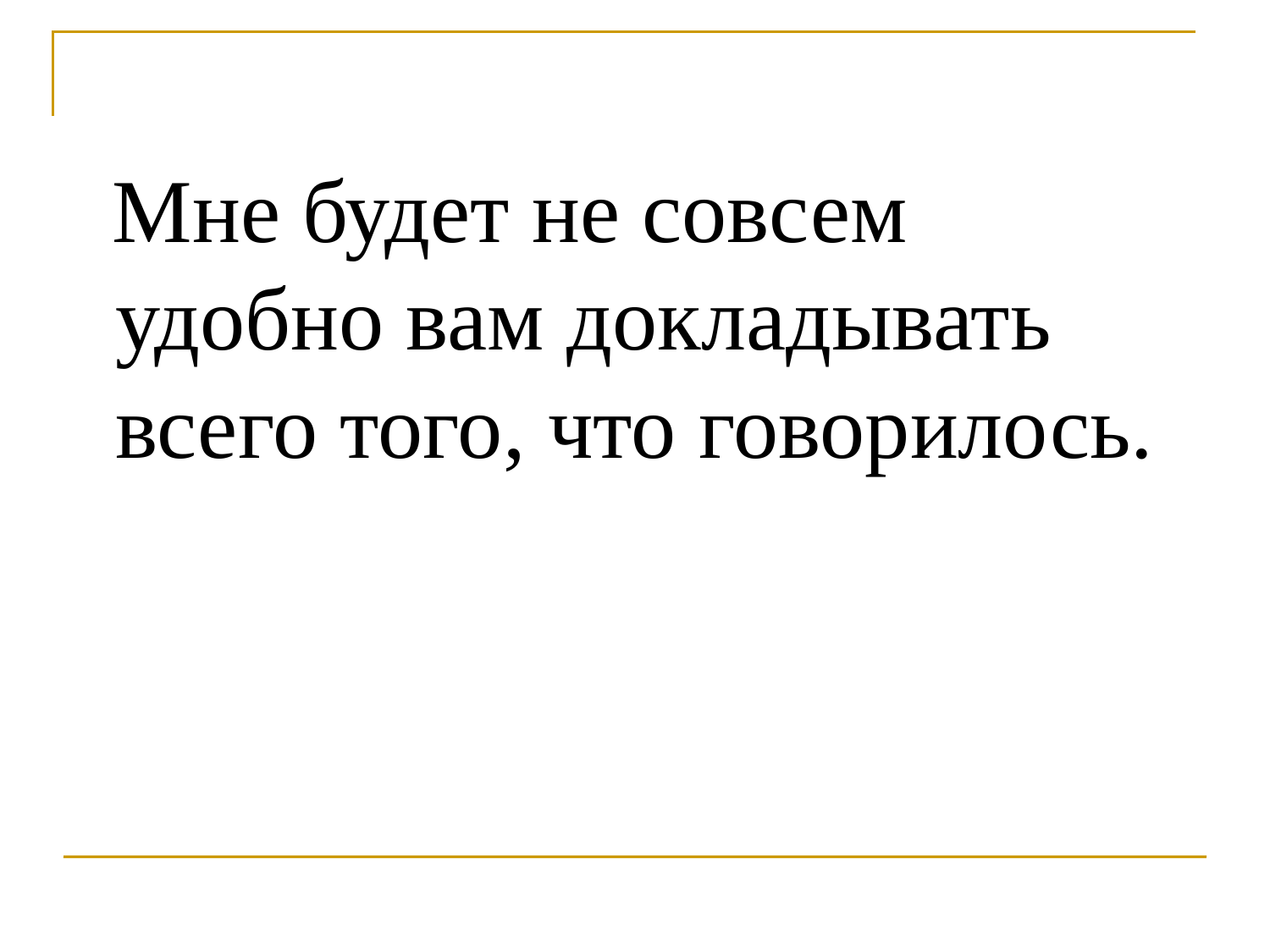

Мне будет не совсем удобно вам докладывать всего того, что говорилось.